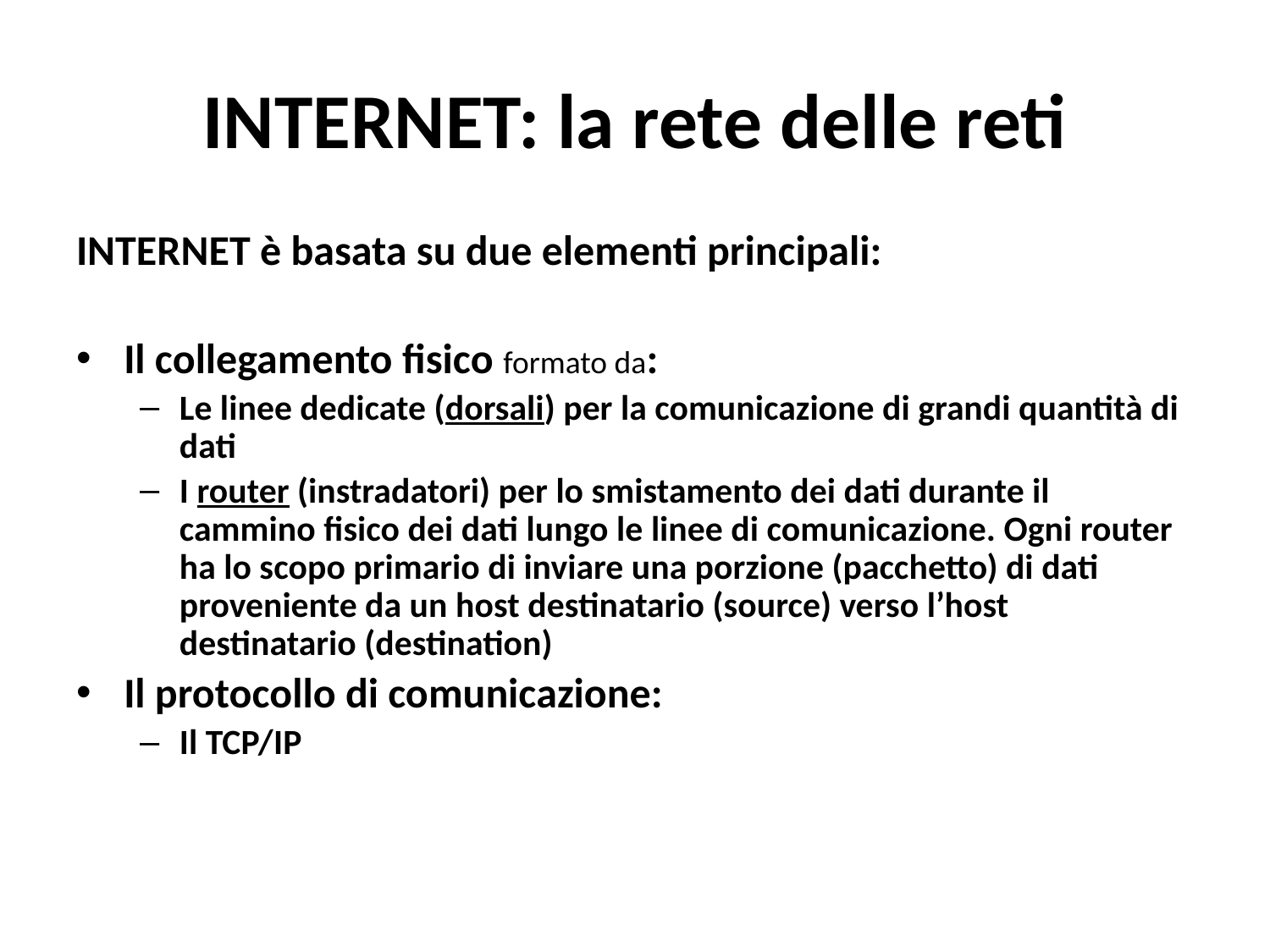

# INTERNET: la rete delle reti
INTERNET è basata su due elementi principali:

Il collegamento fisico formato da:
Le linee dedicate (dorsali) per la comunicazione di grandi quantità di dati
I router (instradatori) per lo smistamento dei dati durante il cammino fisico dei dati lungo le linee di comunicazione. Ogni router ha lo scopo primario di inviare una porzione (pacchetto) di dati proveniente da un host destinatario (source) verso l’host destinatario (destination)
Il protocollo di comunicazione:
Il TCP/IP